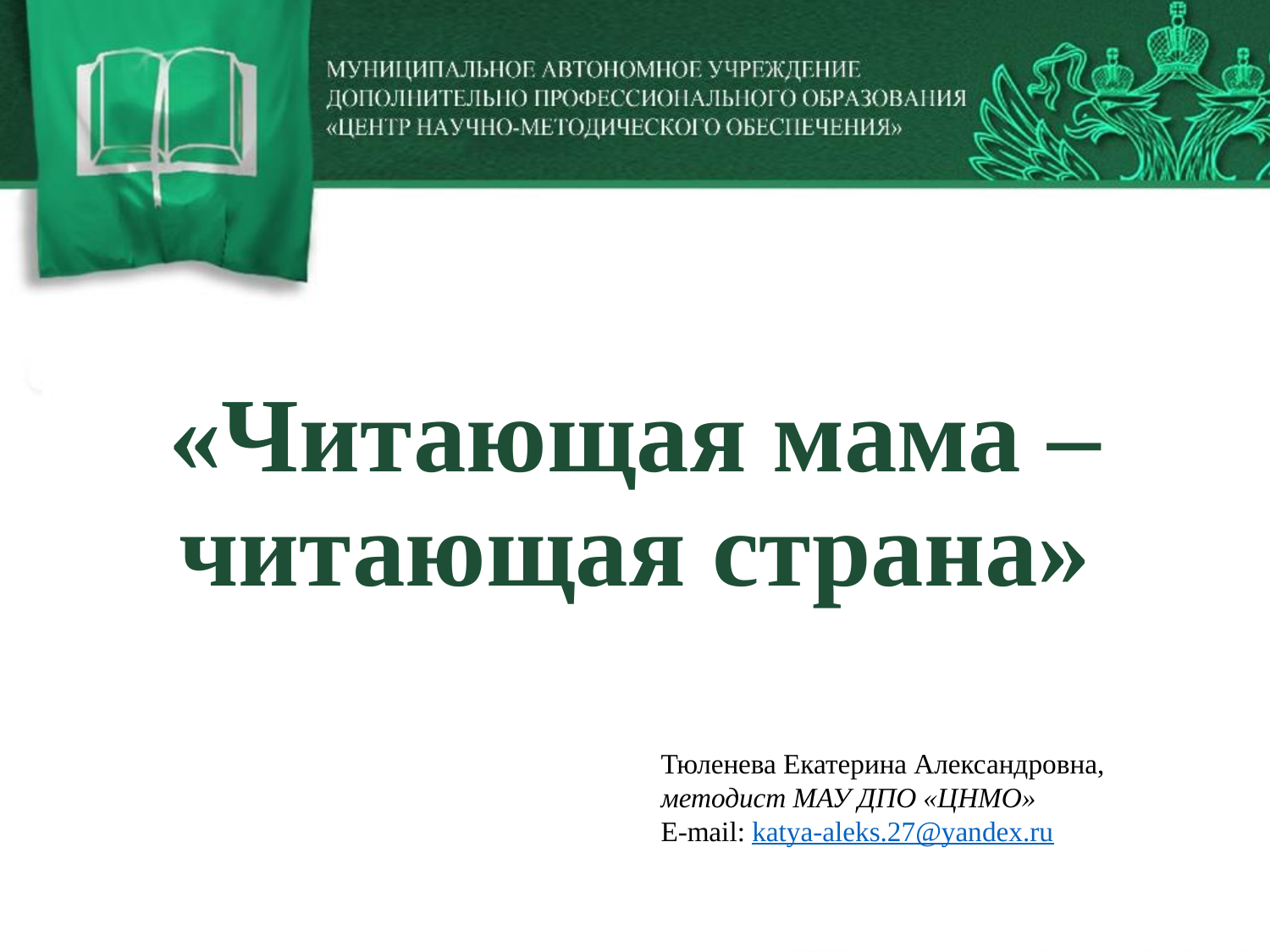

# «Читающая мама – читающая страна»
Тюленева Екатерина Александровна,
методист МАУ ДПО «ЦНМО»
E-mail: katya-aleks.27@yandex.ru